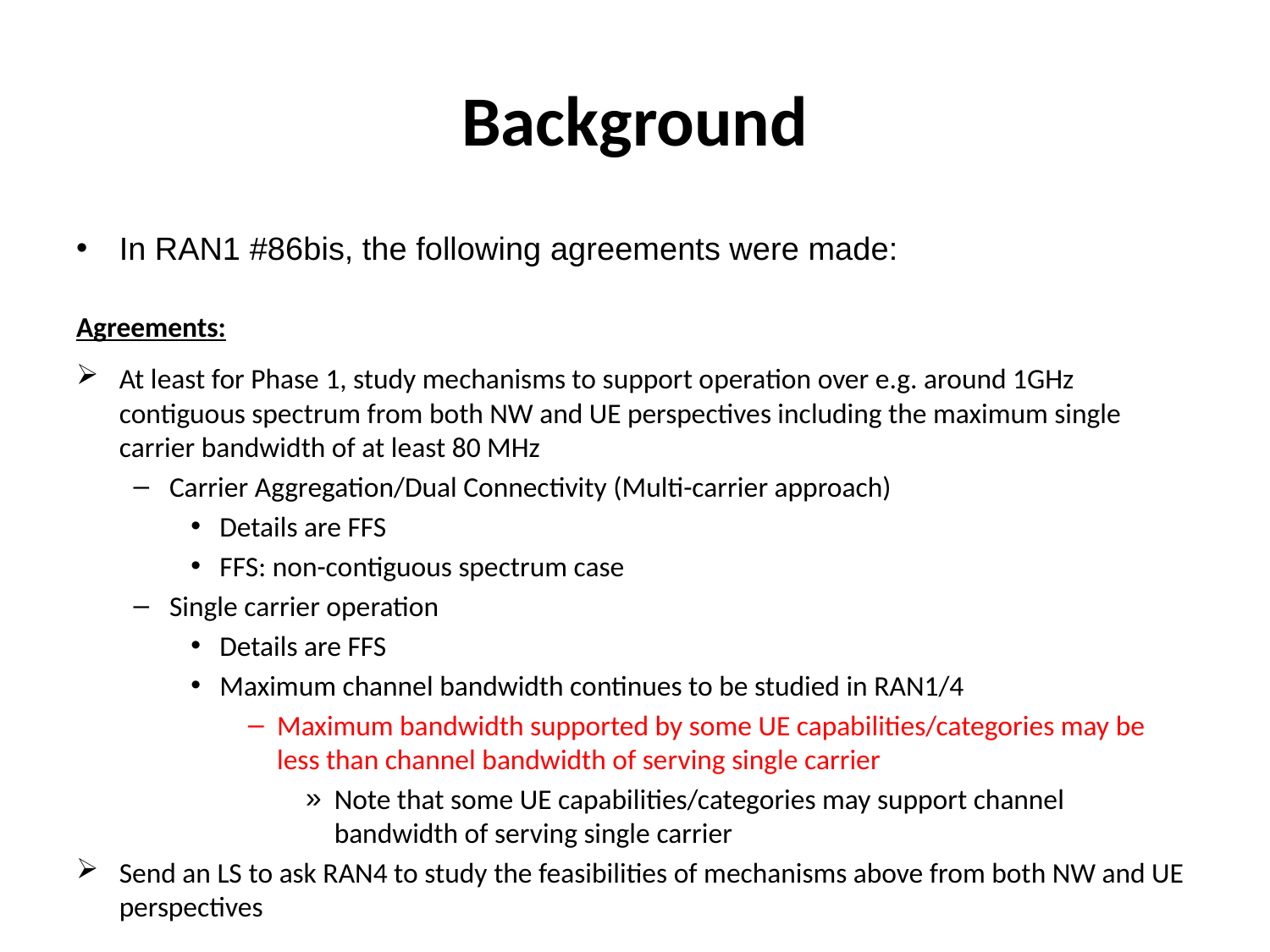

# Background
In RAN1 #86bis, the following agreements were made:

Agreements:
At least for Phase 1, study mechanisms to support operation over e.g. around 1GHz contiguous spectrum from both NW and UE perspectives including the maximum single carrier bandwidth of at least 80 MHz
Carrier Aggregation/Dual Connectivity (Multi-carrier approach)
Details are FFS
FFS: non-contiguous spectrum case
Single carrier operation
Details are FFS
Maximum channel bandwidth continues to be studied in RAN1/4
Maximum bandwidth supported by some UE capabilities/categories may be less than channel bandwidth of serving single carrier
Note that some UE capabilities/categories may support channel bandwidth of serving single carrier
Send an LS to ask RAN4 to study the feasibilities of mechanisms above from both NW and UE perspectives